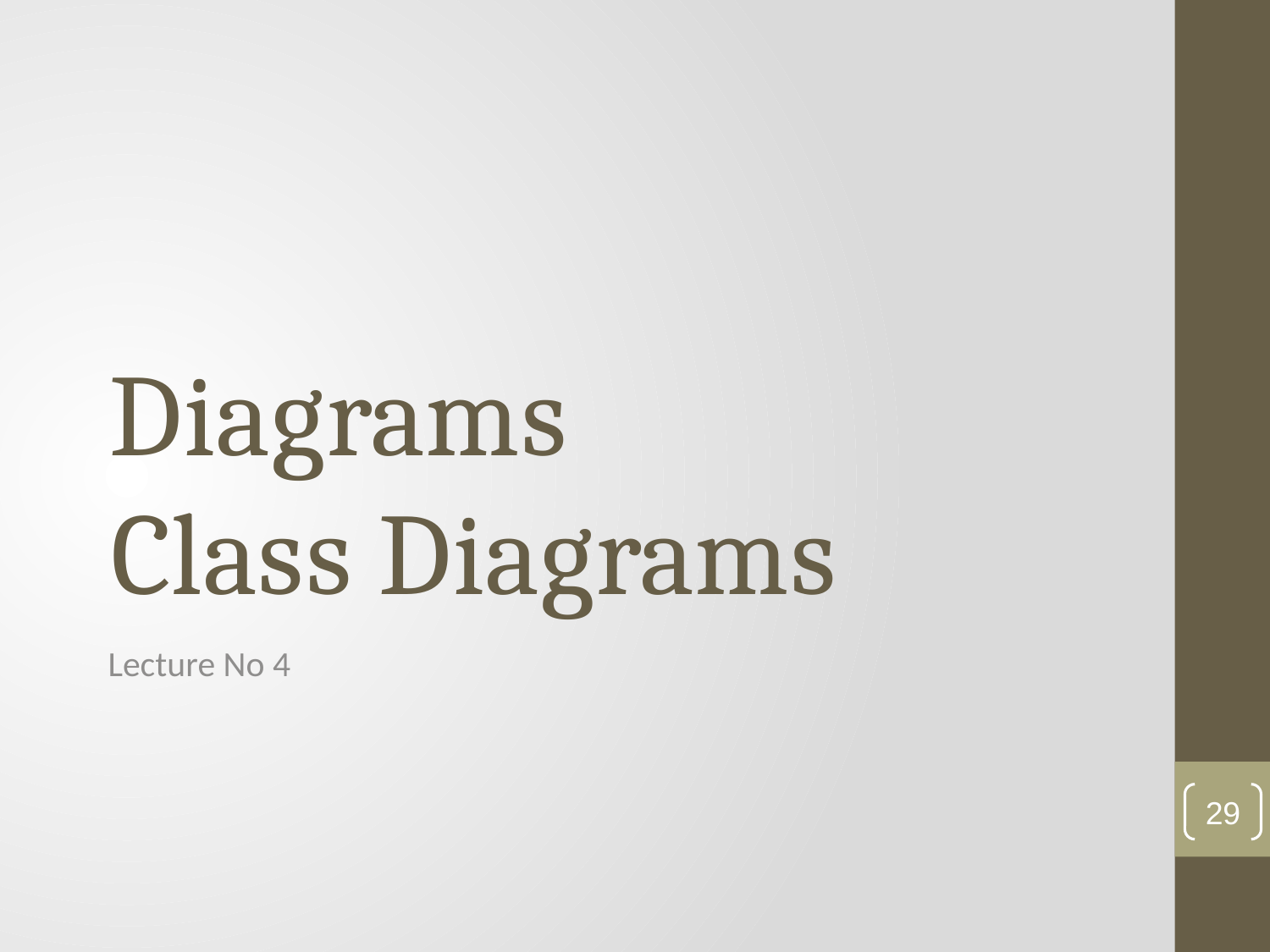

# Diagrams Class Diagrams
Lecture No 4
29